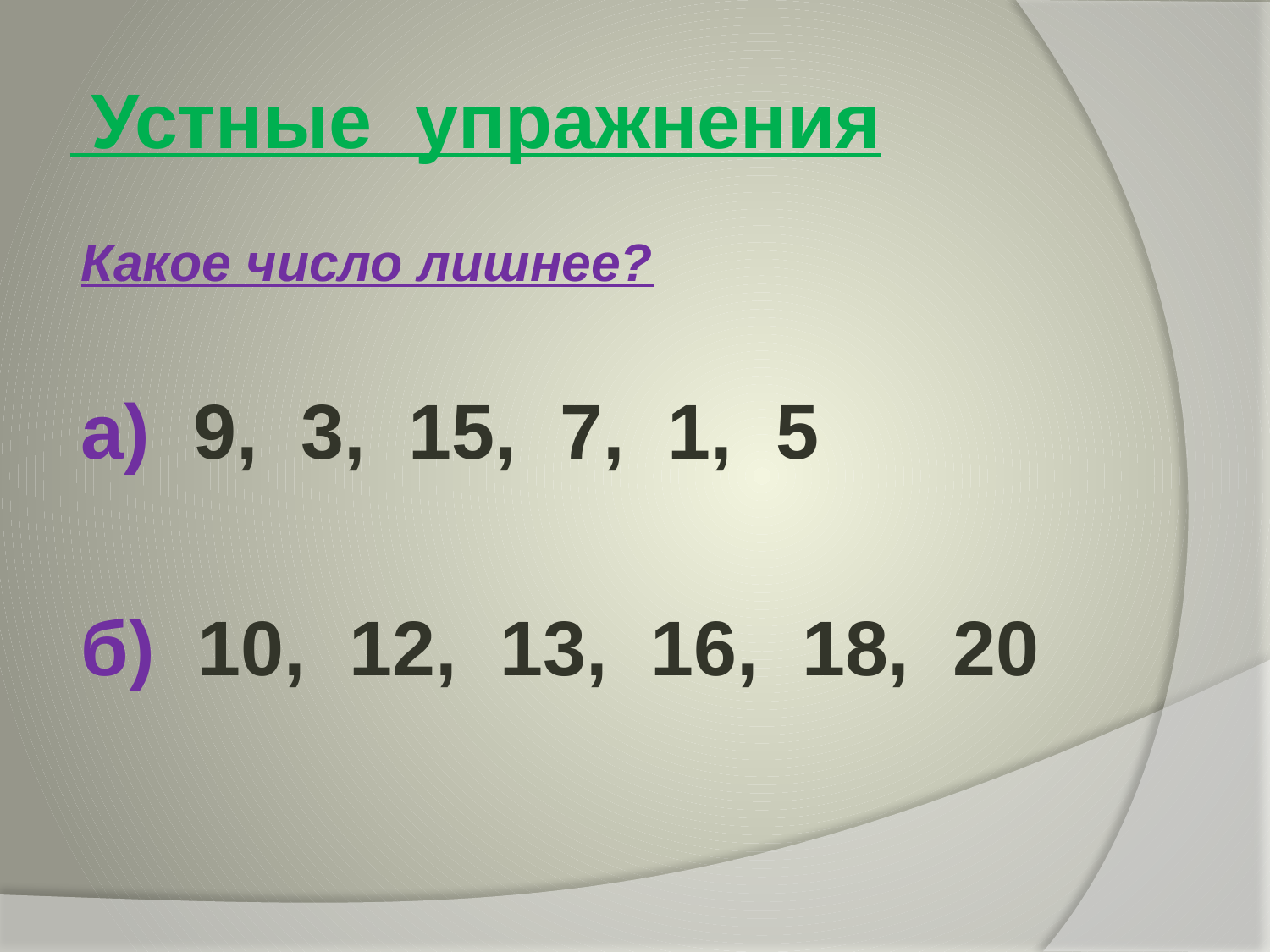

# Устные  упражнения
Какое число лишнее?

а)  9,  3,  15,  7,  1,  5

б)  10,  12,  13,  16,  18,  20